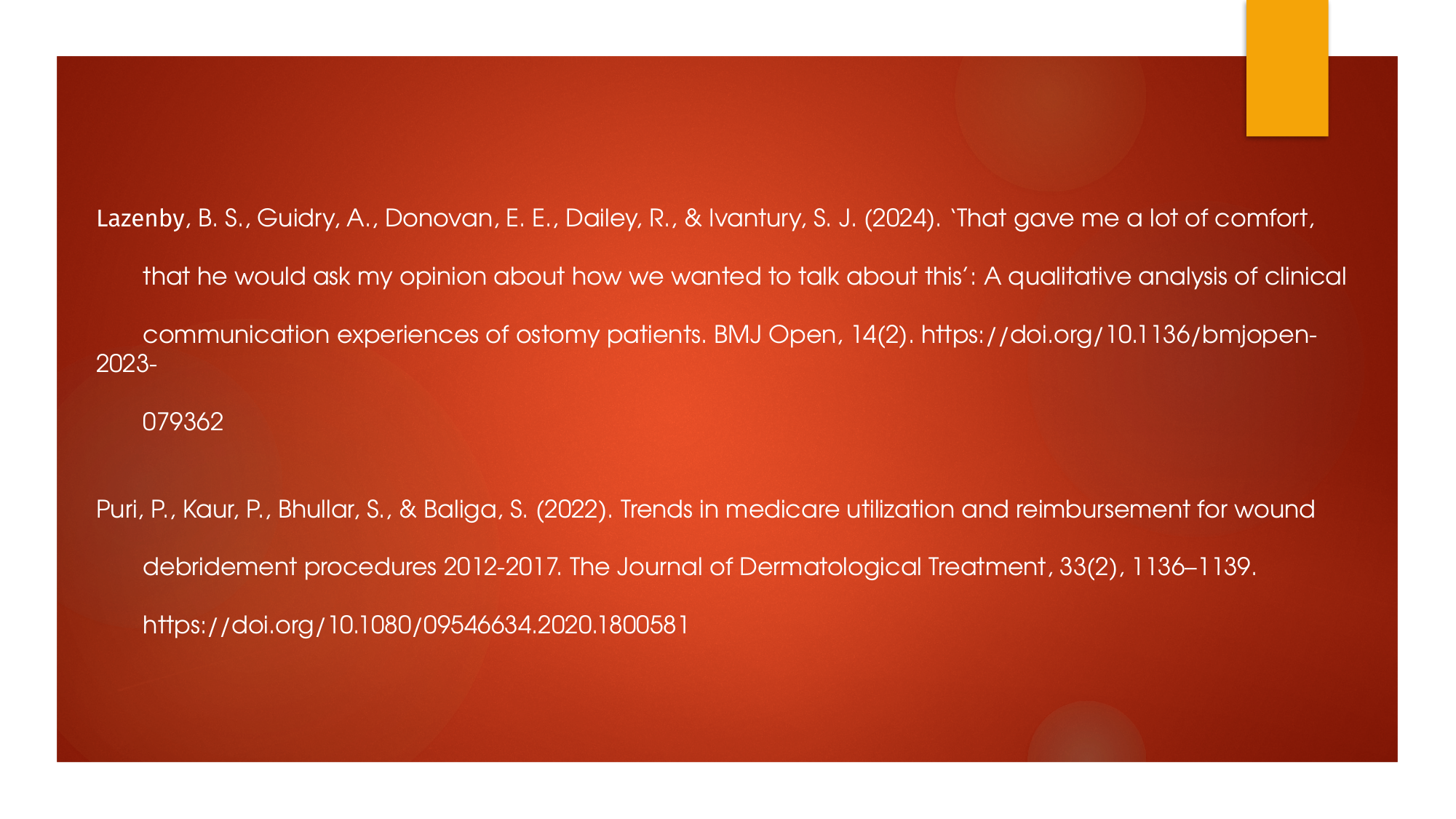

Lazenby, B. S., Guidry, A., Donovan, E. E., Dailey, R., & Ivantury, S. J. (2024). ‘That gave me a lot of comfort,

       that he would ask my opinion about how we wanted to talk about this’: A qualitative analysis of clinical

       communication experiences of ostomy patients. BMJ Open, 14(2). https://doi.org/10.1136/bmjopen-2023-

       079362

Puri, P., Kaur, P., Bhullar, S., & Baliga, S. (2022). Trends in medicare utilization and reimbursement for wound

       debridement procedures 2012-2017. The Journal of Dermatological Treatment, 33(2), 1136–1139.

       https://doi.org/10.1080/09546634.2020.1800581